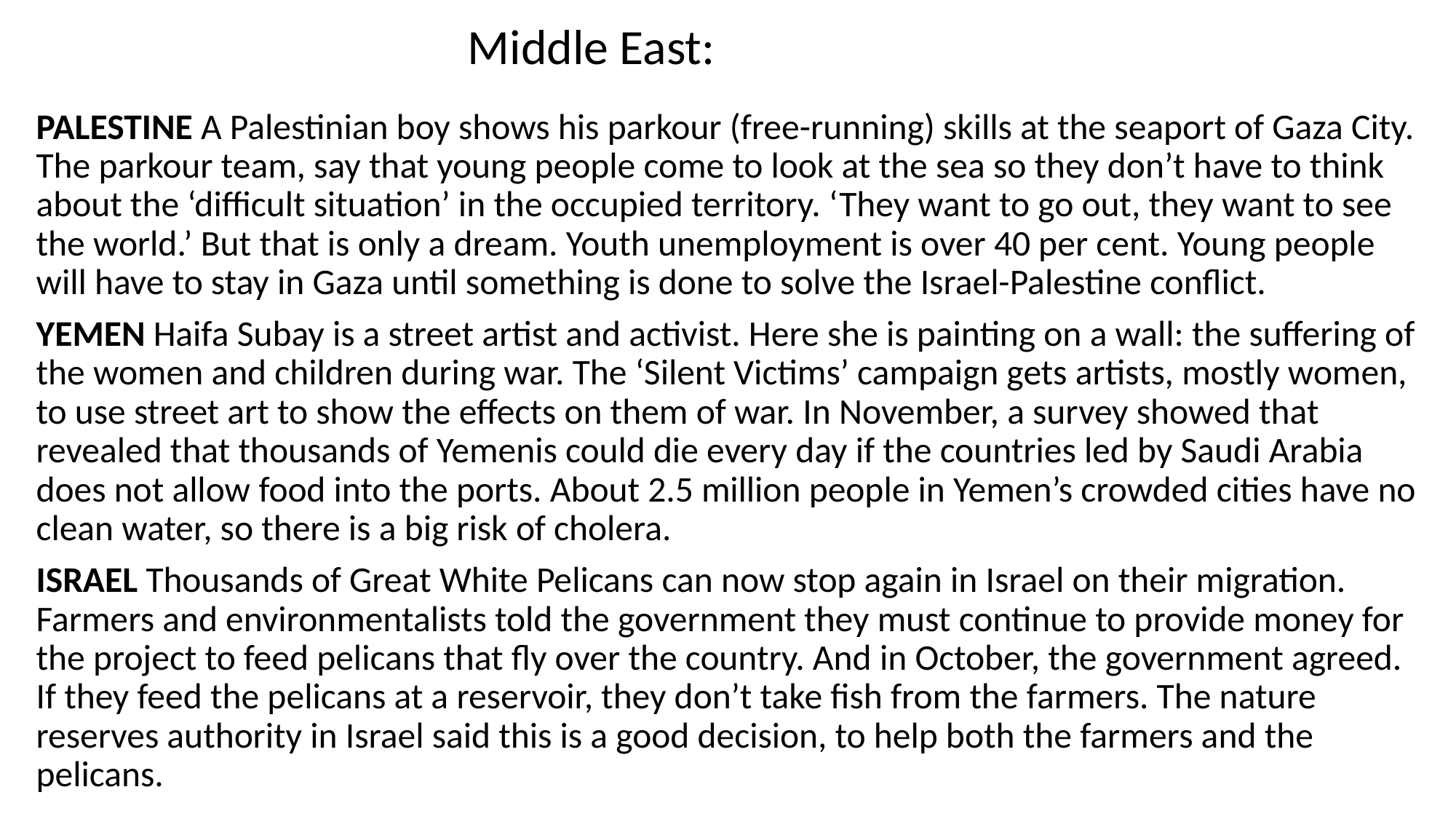

# Middle East:
PALESTINE A Palestinian boy shows his parkour (free-running) skills at the seaport of Gaza City. The parkour team, say that young people come to look at the sea so they don’t have to think about the ‘difficult situation’ in the occupied territory. ‘They want to go out, they want to see the world.’ But that is only a dream. Youth unemployment is over 40 per cent. Young people will have to stay in Gaza until something is done to solve the Israel-Palestine conflict.
YEMEN Haifa Subay is a street artist and activist. Here she is painting on a wall: the suffering of the women and children during war. The ‘Silent Victims’ campaign gets artists, mostly women, to use street art to show the effects on them of war. In November, a survey showed that revealed that thousands of Yemenis could die every day if the countries led by Saudi Arabia does not allow food into the ports. About 2.5 million people in Yemen’s crowded cities have no clean water, so there is a big risk of cholera.
ISRAEL Thousands of Great White Pelicans can now stop again in Israel on their migration. Farmers and environmentalists told the government they must continue to provide money for the project to feed pelicans that fly over the country. And in October, the government agreed. If they feed the pelicans at a reservoir, they don’t take fish from the farmers. The nature reserves authority in Israel said this is a good decision, to help both the farmers and the pelicans.